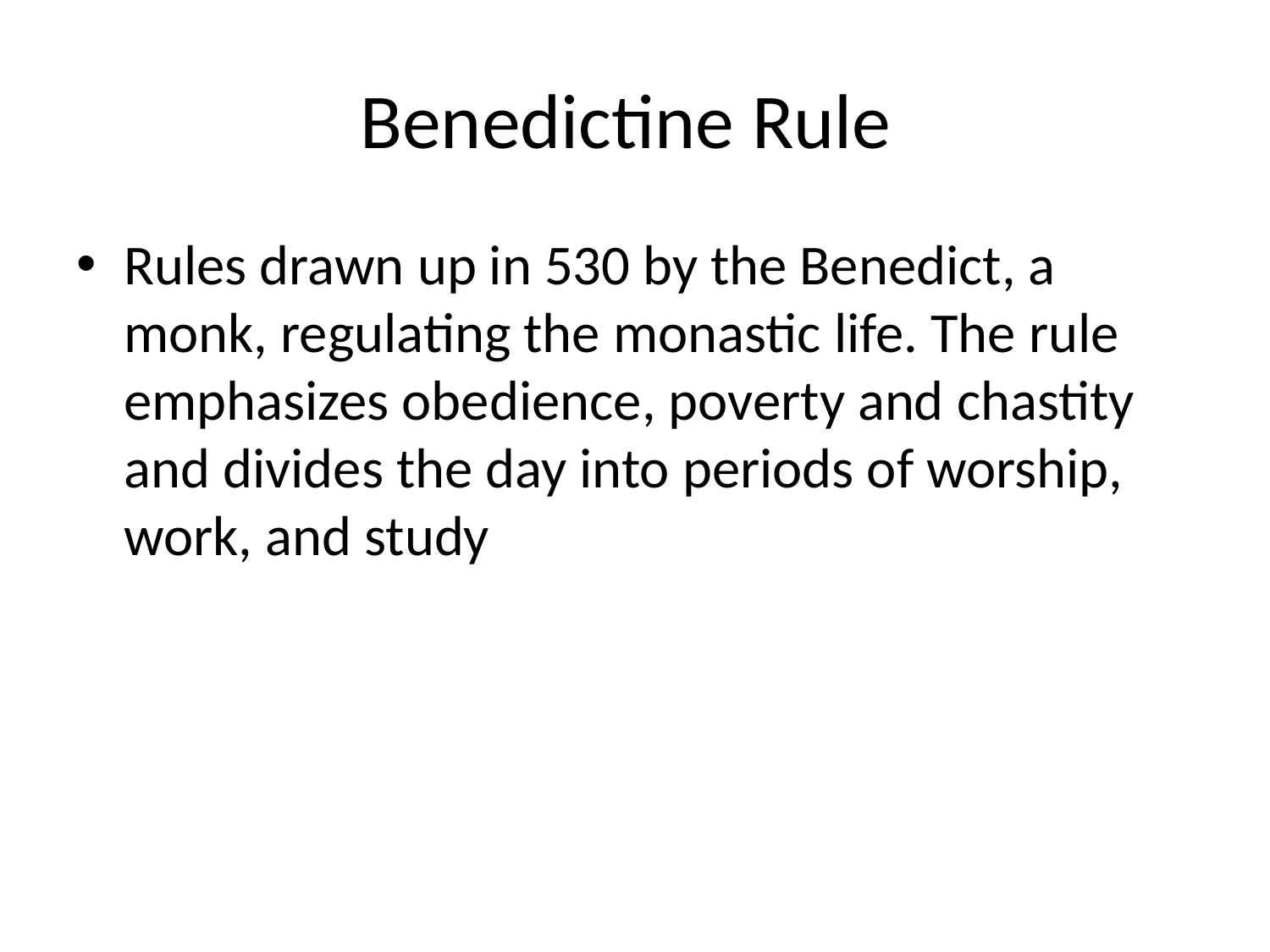

# Benedictine Rule
Rules drawn up in 530 by the Benedict, a monk, regulating the monastic life. The rule emphasizes obedience, poverty and chastity and divides the day into periods of worship, work, and study